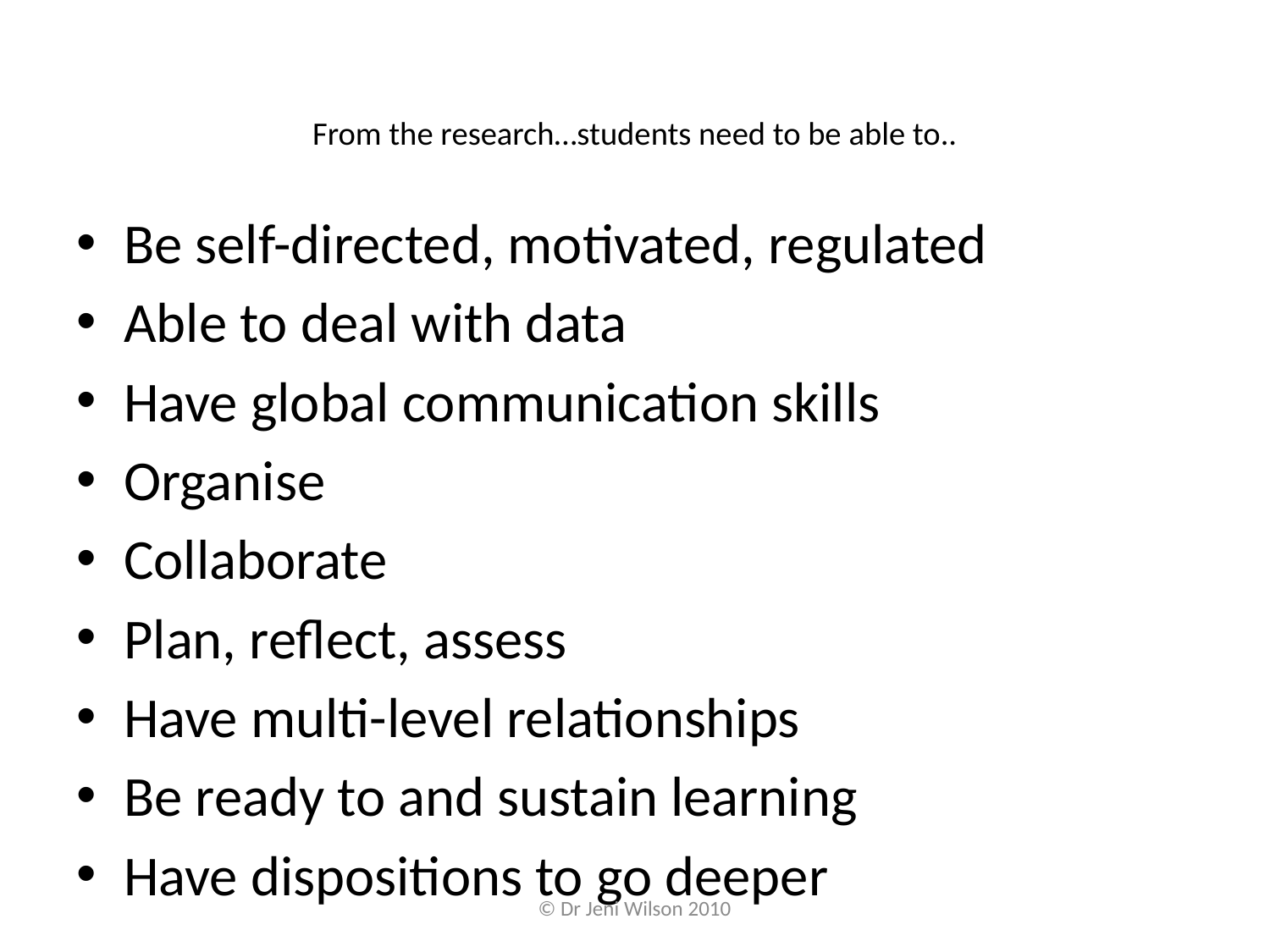

# From the research…students need to be able to..
Be self-directed, motivated, regulated
Able to deal with data
Have global communication skills
Organise
Collaborate
Plan, reflect, assess
Have multi-level relationships
Be ready to and sustain learning
Have dispositions to go deeper

What are the implications for assessment?

© Dr Jeni Wilson 2010